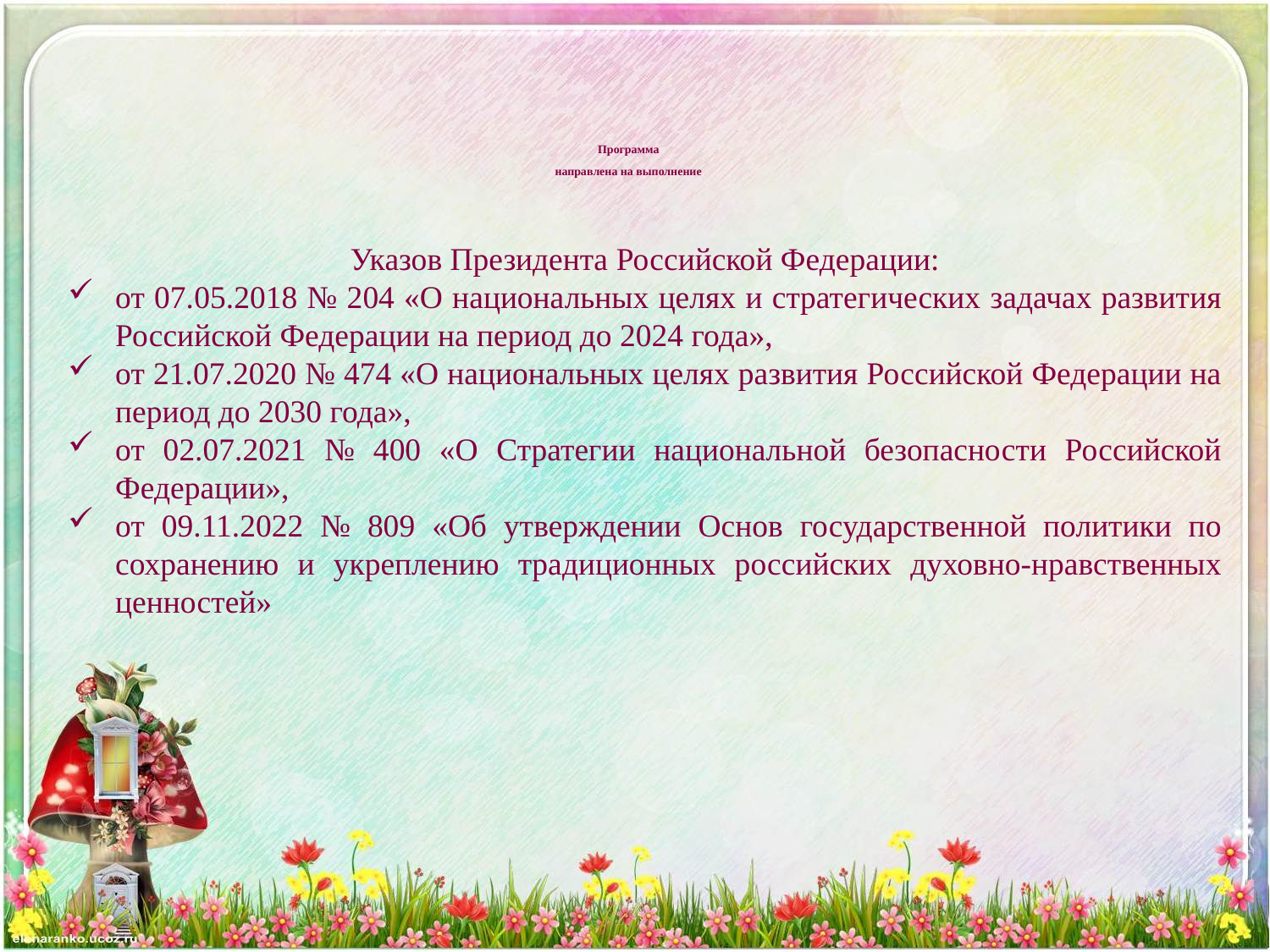

# Программа направлена на выполнение

Указов Президента Российской Федерации:
от 07.05.2018 № 204 «О национальных целях и стратегических задачах развития Российской Федерации на период до 2024 года»,
от 21.07.2020 № 474 «О национальных целях развития Российской Федерации на период до 2030 года»,
от 02.07.2021 № 400 «О Стратегии национальной безопасности Российской Федерации»,
от 09.11.2022 № 809 «Об утверждении Основ государственной политики по сохранению и укреплению традиционных российских духовно-нравственных ценностей»